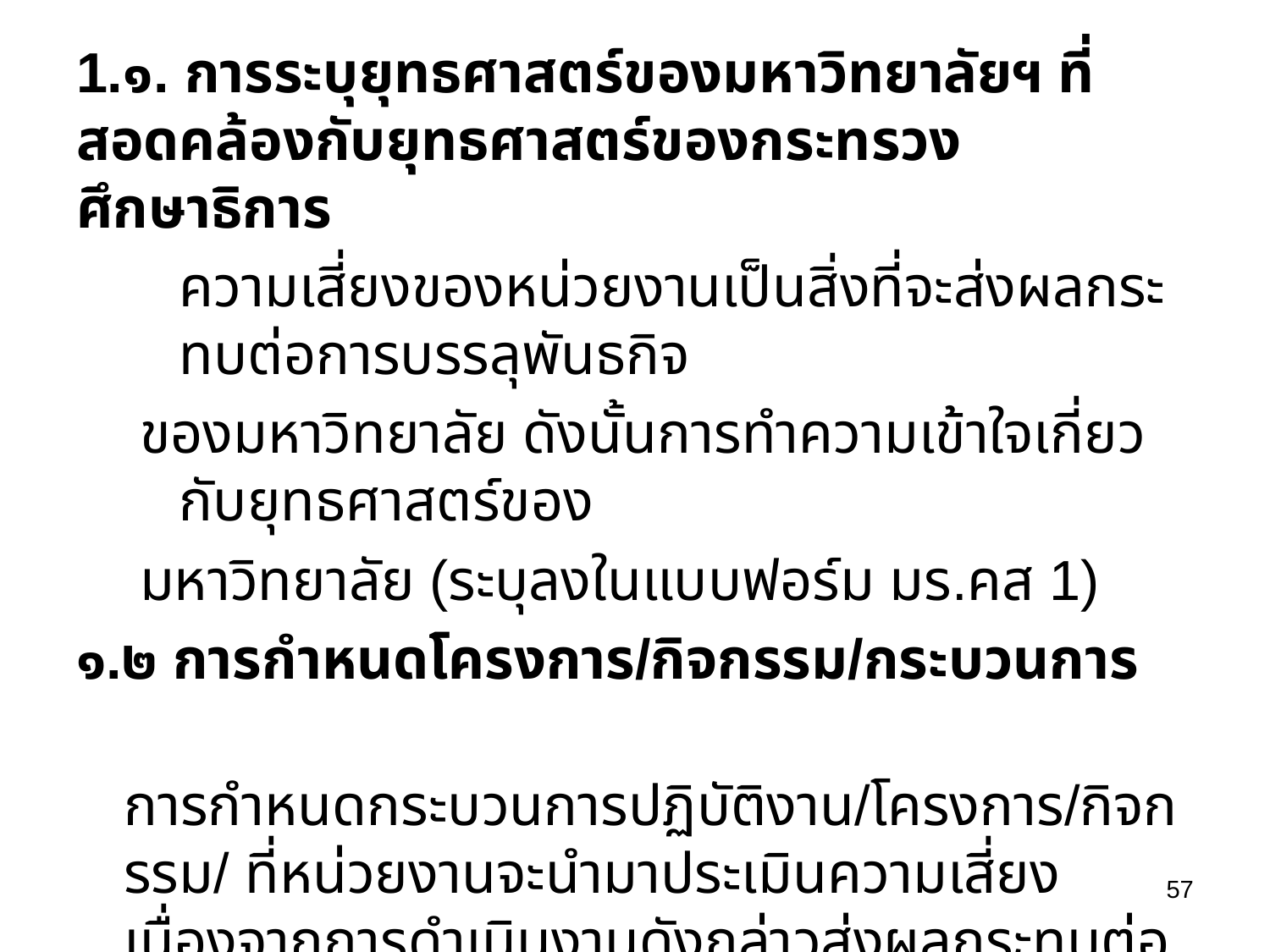

# 1.๑. การระบุยุทธศาสตร์ของมหาวิทยาลัยฯ ที่สอดคล้องกับยุทธศาสตร์ของกระทรวงศึกษาธิการ
 	ความเสี่ยงของหน่วยงานเป็นสิ่งที่จะส่งผลกระทบต่อการบรรลุพันธกิจ
ของมหาวิทยาลัย ดังนั้นการทำความเข้าใจเกี่ยวกับยุทธศาสตร์ของ
มหาวิทยาลัย (ระบุลงในแบบฟอร์ม มร.คส 1)
๑.๒ การกำหนดโครงการ/กิจกรรม/กระบวนการ
 		การกำหนดกระบวนการปฏิบัติงาน/โครงการ/กิจกรรม/ ที่หน่วยงานจะนำมาประเมินความเสี่ยง เนื่องจากการดำเนินงานดังกล่าวส่งผลกระทบต่อความสำเร็จในการบรรลุผลตามเป้าประสงค์ของมหาวิทยาลัยฯ         (ระบุลงในแบบฟอร์ม มร.คส 1)

57